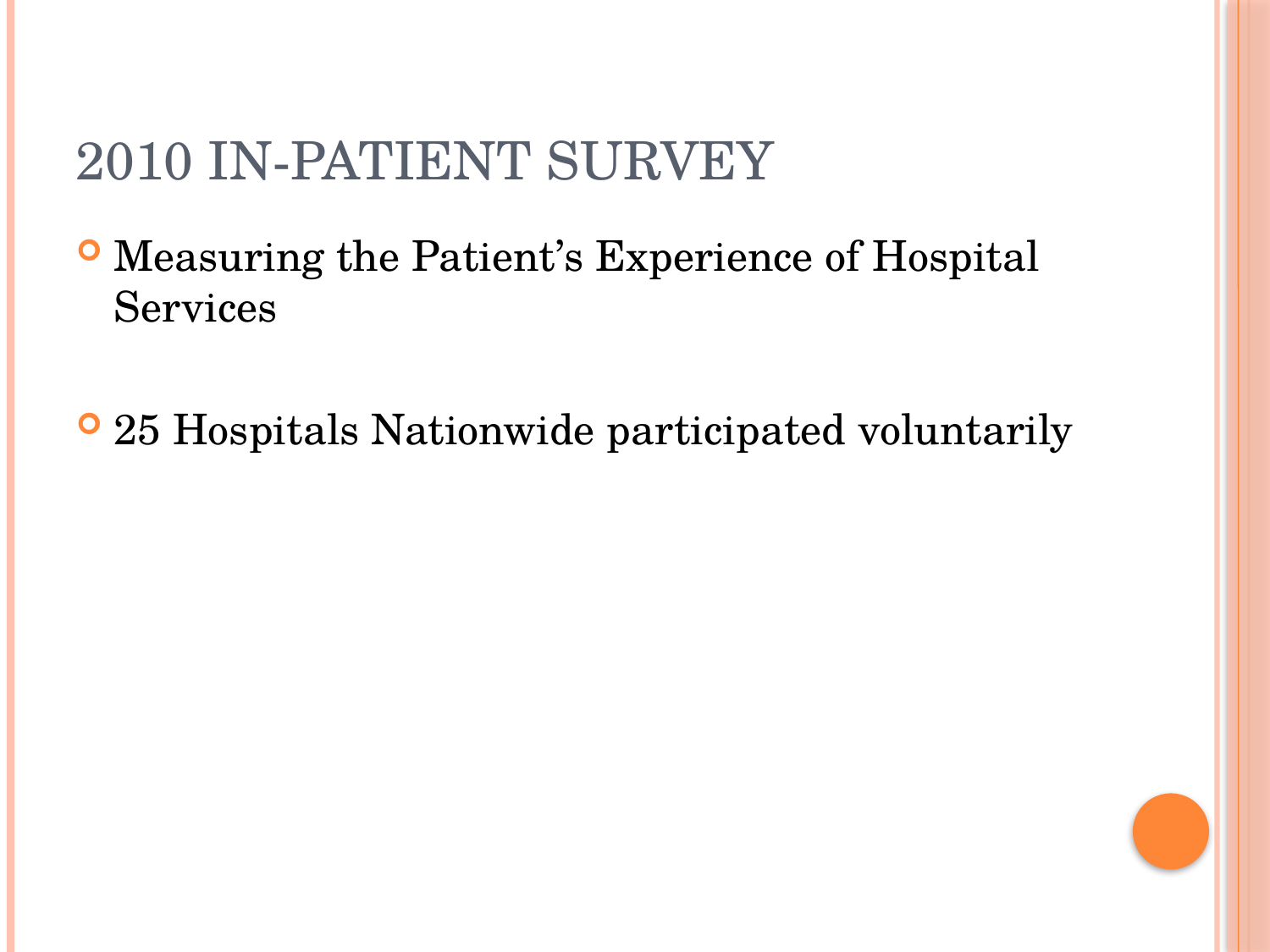

# 2010 In-patient Survey
Measuring the Patient’s Experience of Hospital Services

25 Hospitals Nationwide participated voluntarily